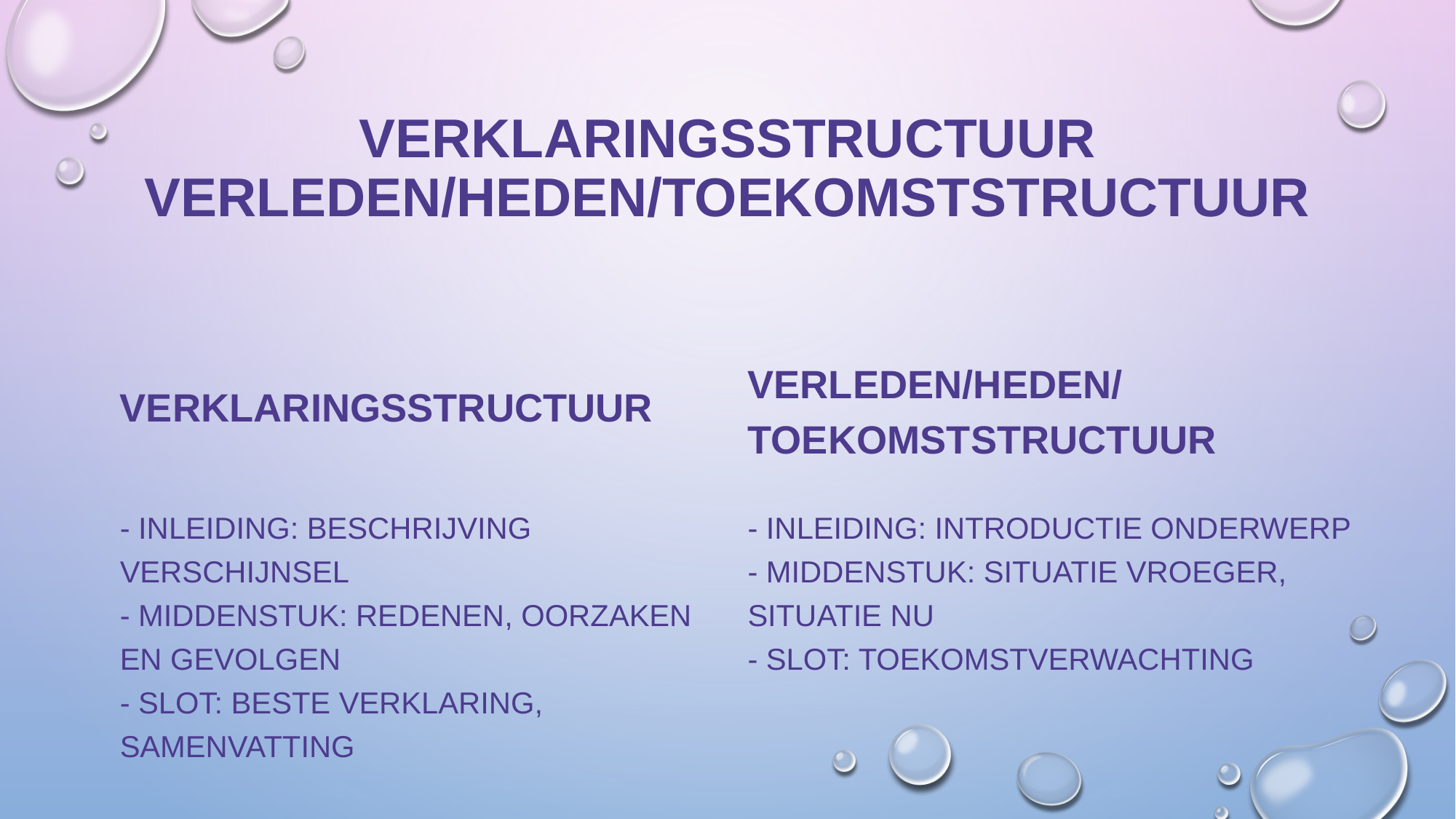

# Verklaringsstructuur Verleden/heden/toekomststructuur
Verklaringsstructuur
Verleden/heden/
toekomststructuur
- Inleiding: beschrijving verschijnsel
- Middenstuk: redenen, oorzaken en gevolgen
- Slot: beste verklaring, samenvatting

- Inleiding: introductie onderwerp
- Middenstuk: situatie vroeger, situatie nu
- Slot: toekomstverwachting